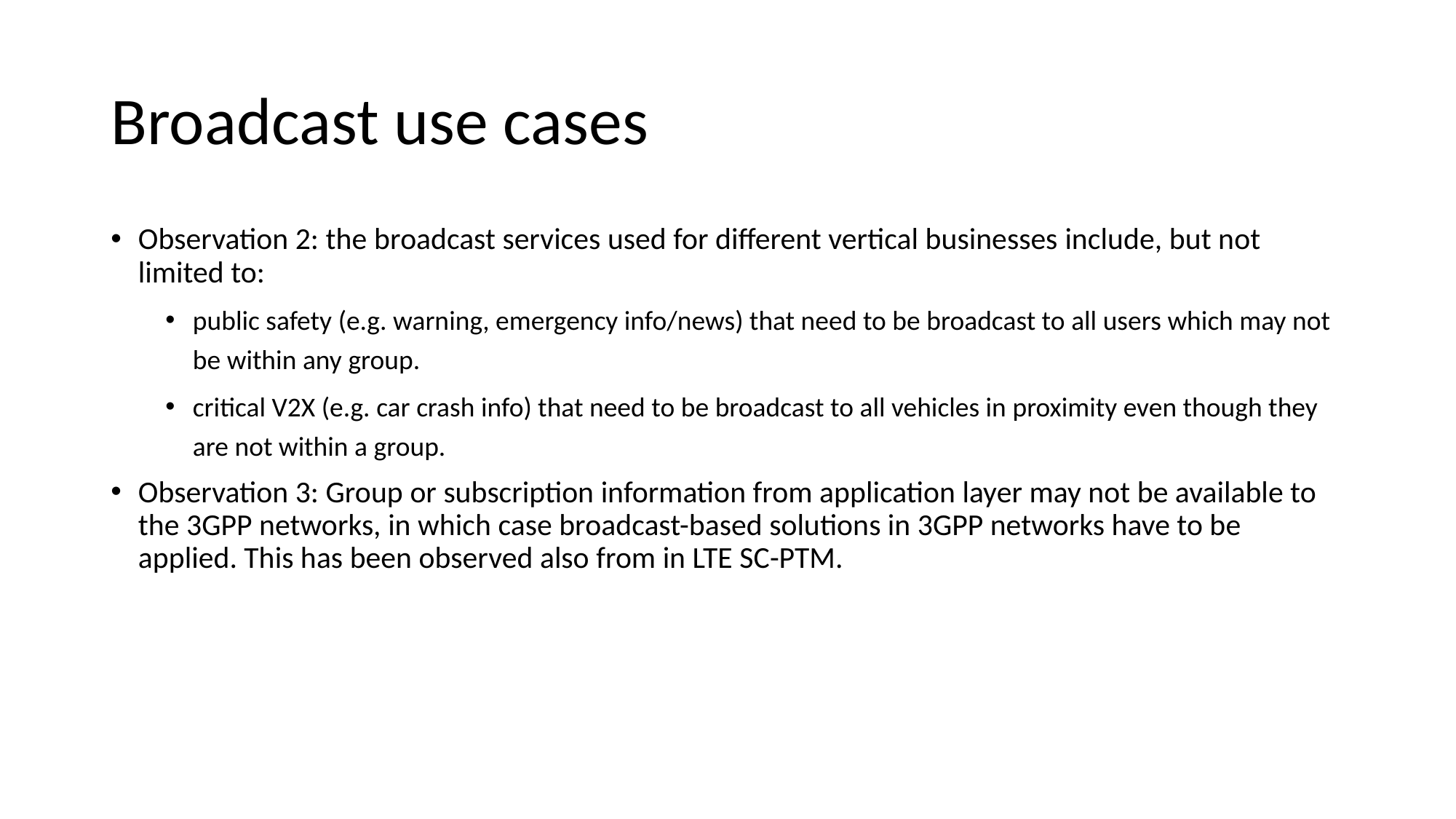

# Broadcast use cases
Observation 2: the broadcast services used for different vertical businesses include, but not limited to:
public safety (e.g. warning, emergency info/news) that need to be broadcast to all users which may not be within any group.
critical V2X (e.g. car crash info) that need to be broadcast to all vehicles in proximity even though they are not within a group.
Observation 3: Group or subscription information from application layer may not be available to the 3GPP networks, in which case broadcast-based solutions in 3GPP networks have to be applied. This has been observed also from in LTE SC-PTM.